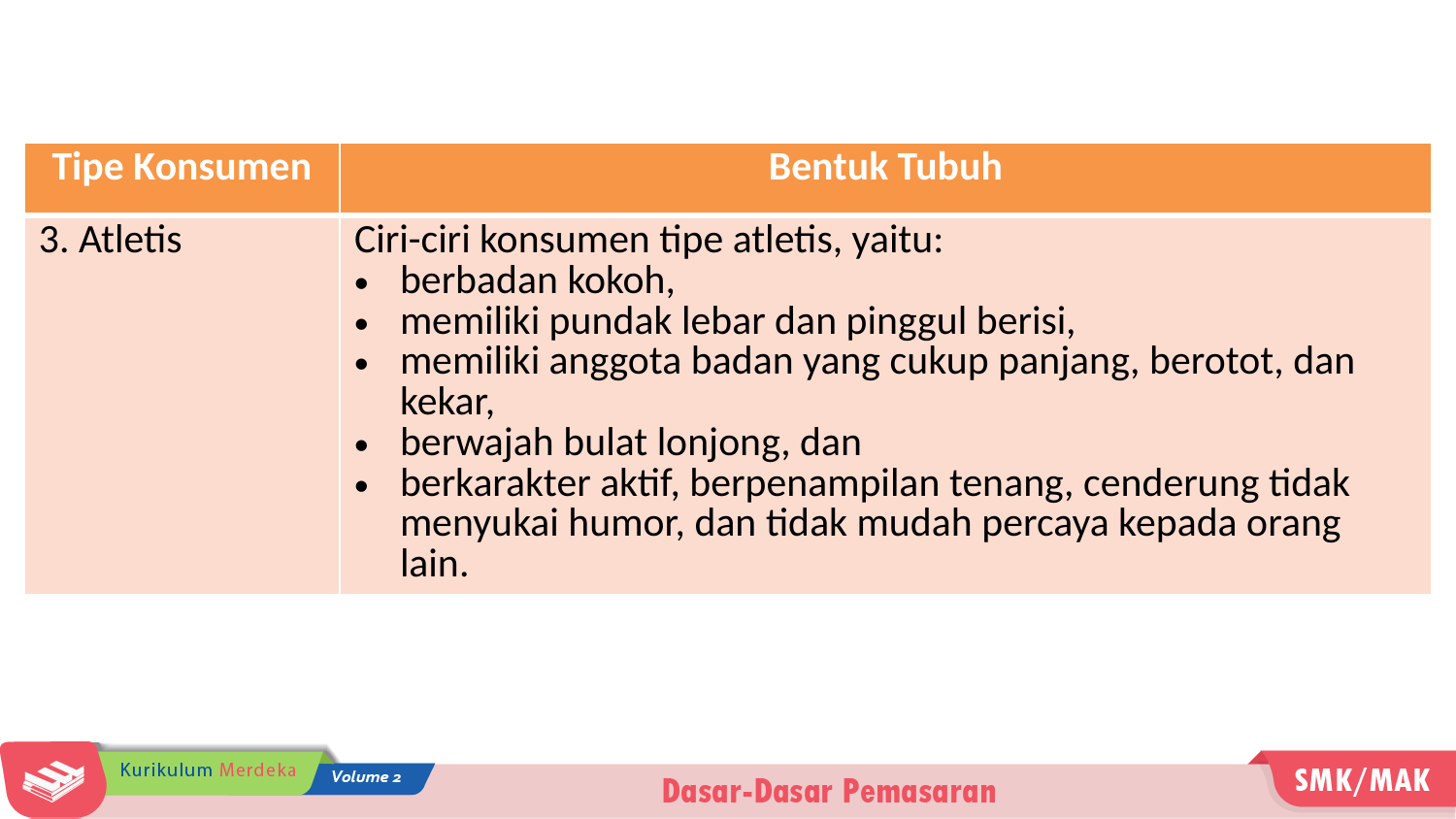

| Tipe Konsumen | Bentuk Tubuh |
| --- | --- |
| 3. Atletis | Ciri-ciri konsumen tipe atletis, yaitu: berbadan kokoh, memiliki pundak lebar dan pinggul berisi, memiliki anggota badan yang cukup panjang, berotot, dan kekar, berwajah bulat lonjong, dan berkarakter aktif, berpenampilan tenang, cenderung tidak menyukai humor, dan tidak mudah percaya kepada orang lain. |